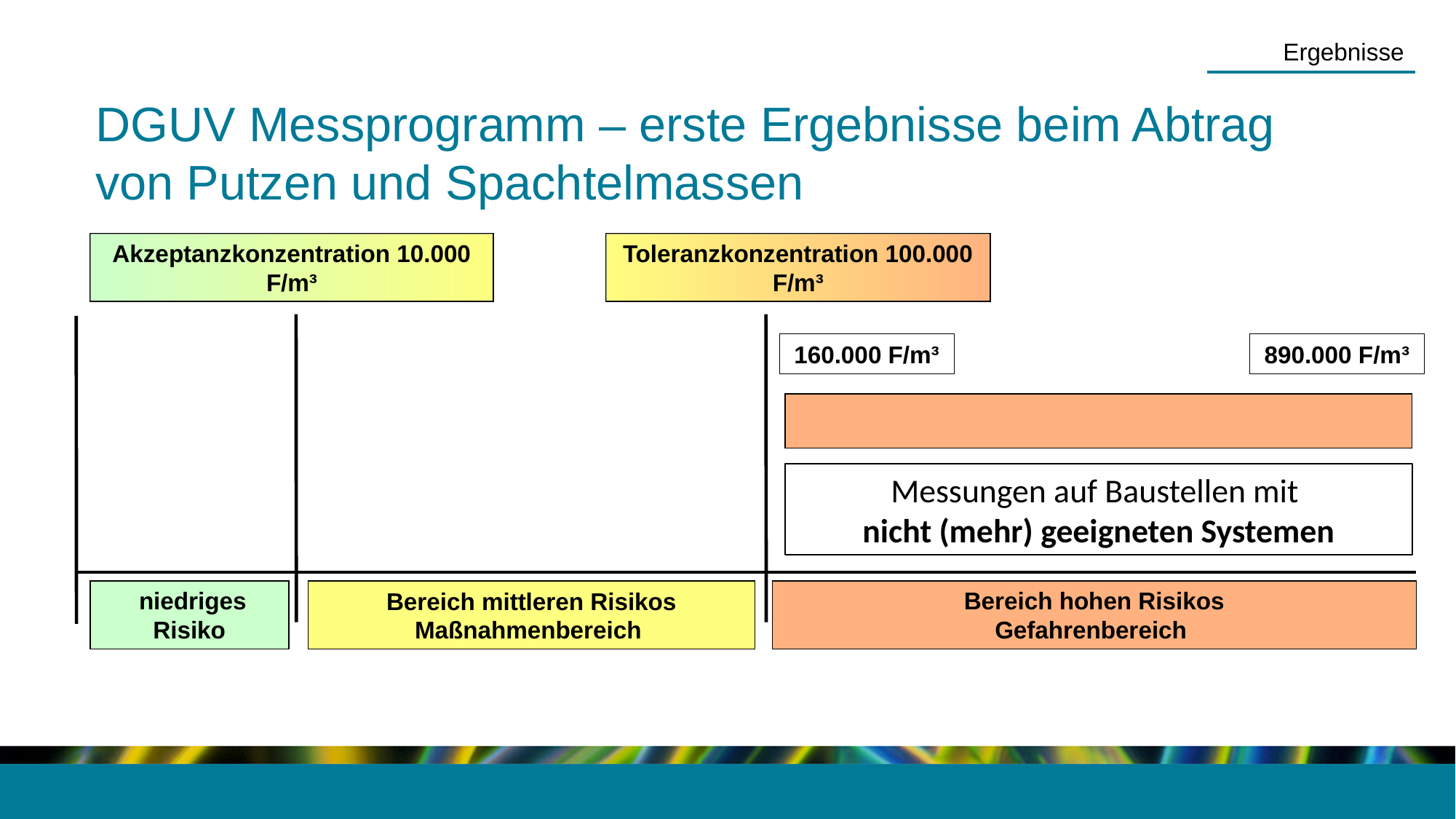

Ergebnisse
DGUV Messprogramm – erste Ergebnisse beim Abtrag von Putzen und Spachtelmassen

Toleranzkonzentration 100.000 F/m³
Akzeptanzkonzentration 10.000 F/m³
160.000 F/m³
890.000 F/m³

Messungen auf Baustellen mit
nicht (mehr) geeigneten Systemen
 niedriges Risiko
Bereich hohen Risikos
Gefahrenbereich
Bereich mittleren Risikos
Maßnahmenbereich